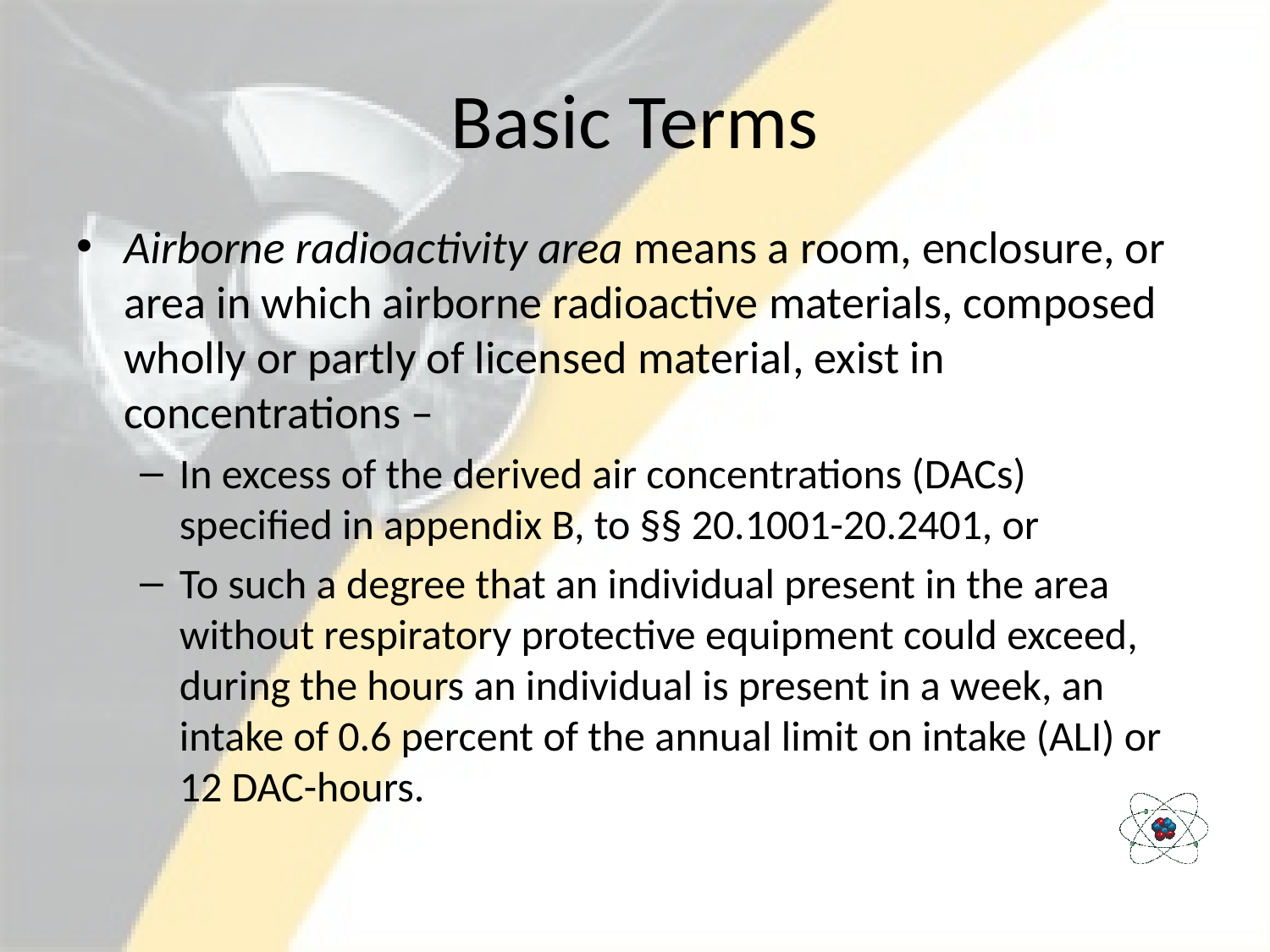

# Basic Terms
Airborne radioactivity area means a room, enclosure, or area in which airborne radioactive materials, composed wholly or partly of licensed material, exist in concentrations –
In excess of the derived air concentrations (DACs) specified in appendix B, to §§ 20.1001-20.2401, or
To such a degree that an individual present in the area without respiratory protective equipment could exceed, during the hours an individual is present in a week, an intake of 0.6 percent of the annual limit on intake (ALI) or 12 DAC-hours.